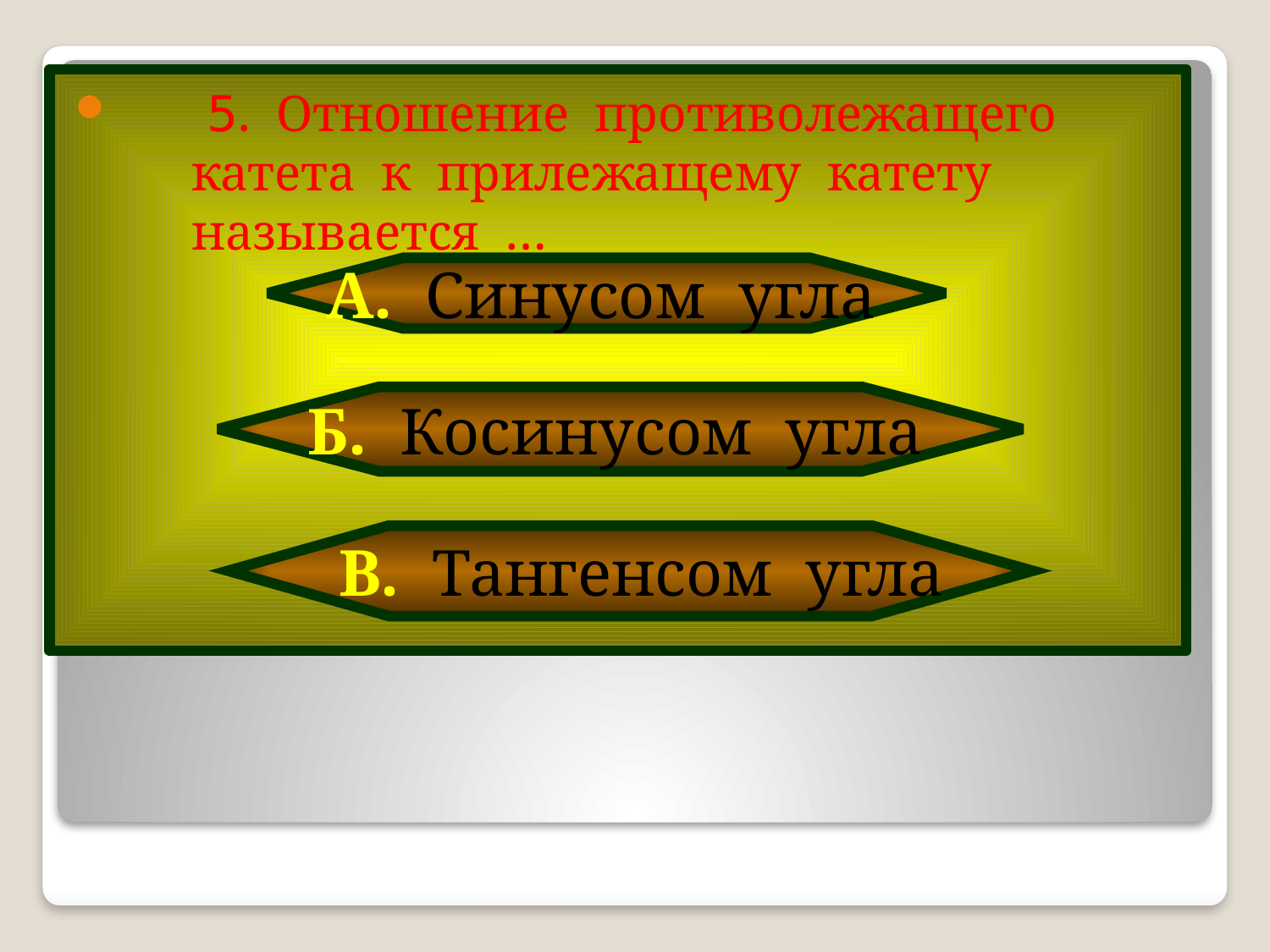

5.  Отношение  противолежащего  катета  к  прилежащему  катету  называется  …

А.  Синусом  угла
Б.  Косинусом  угла
  В.  Тангенсом  угла
#